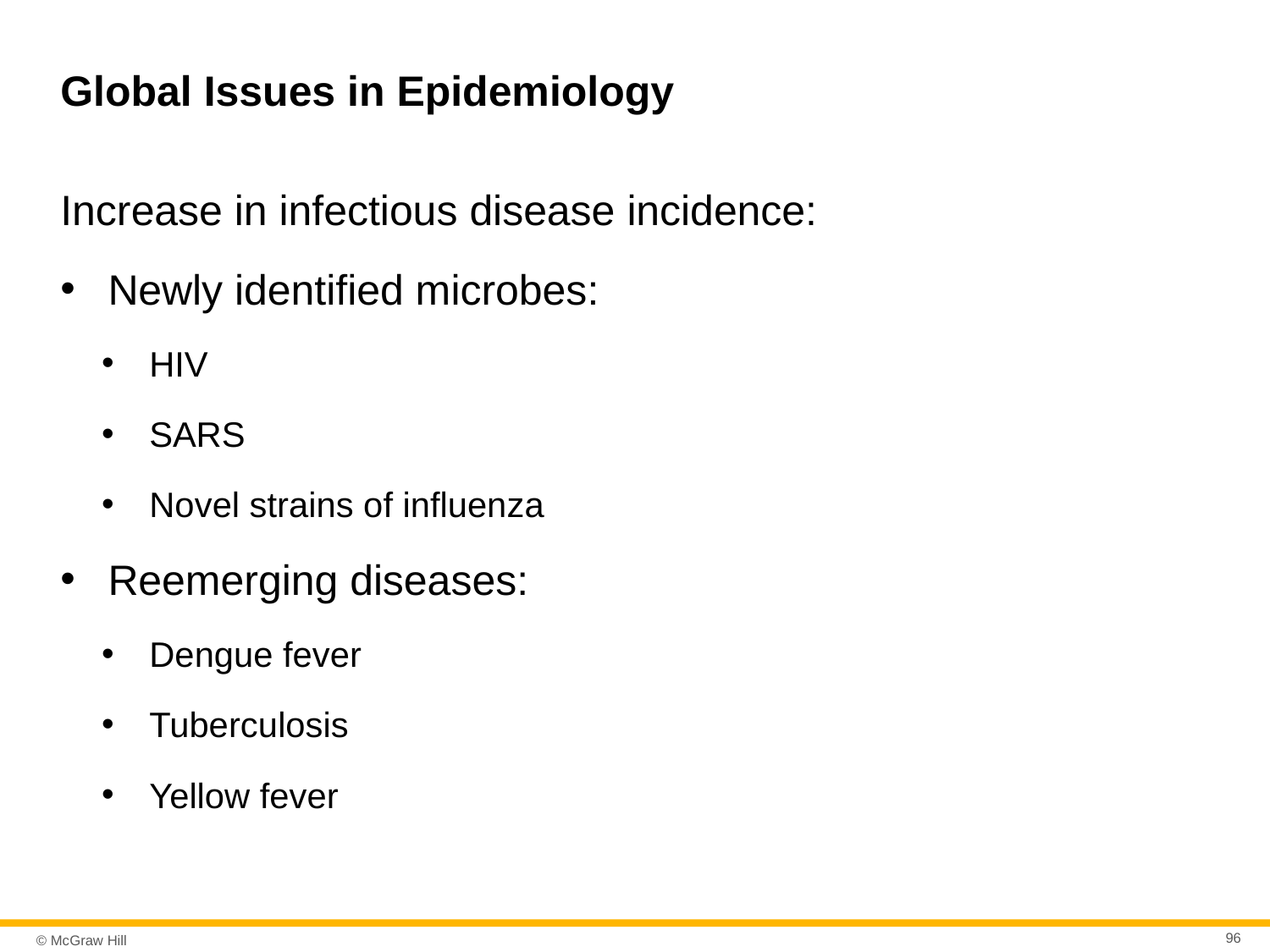

# Global Issues in Epidemiology
Increase in infectious disease incidence:
Newly identified microbes:
HIV
SARS
Novel strains of influenza
Reemerging diseases:
Dengue fever
Tuberculosis
Yellow fever